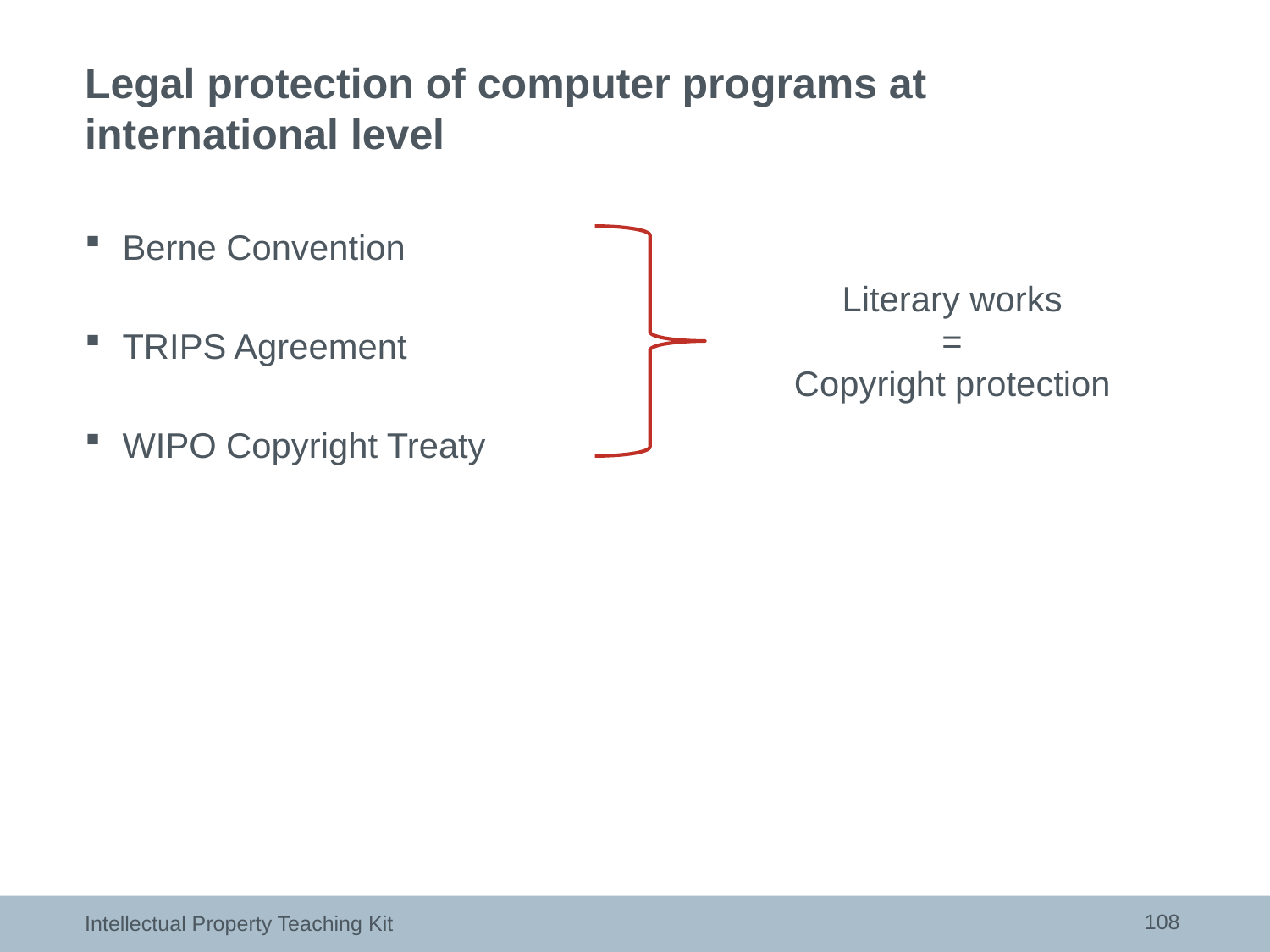

# Legal protection of computer programs at international level
Berne Convention

TRIPS Agreement

WIPO Copyright Treaty

Literary works
=
Copyright protection
108
Intellectual Property Teaching Kit